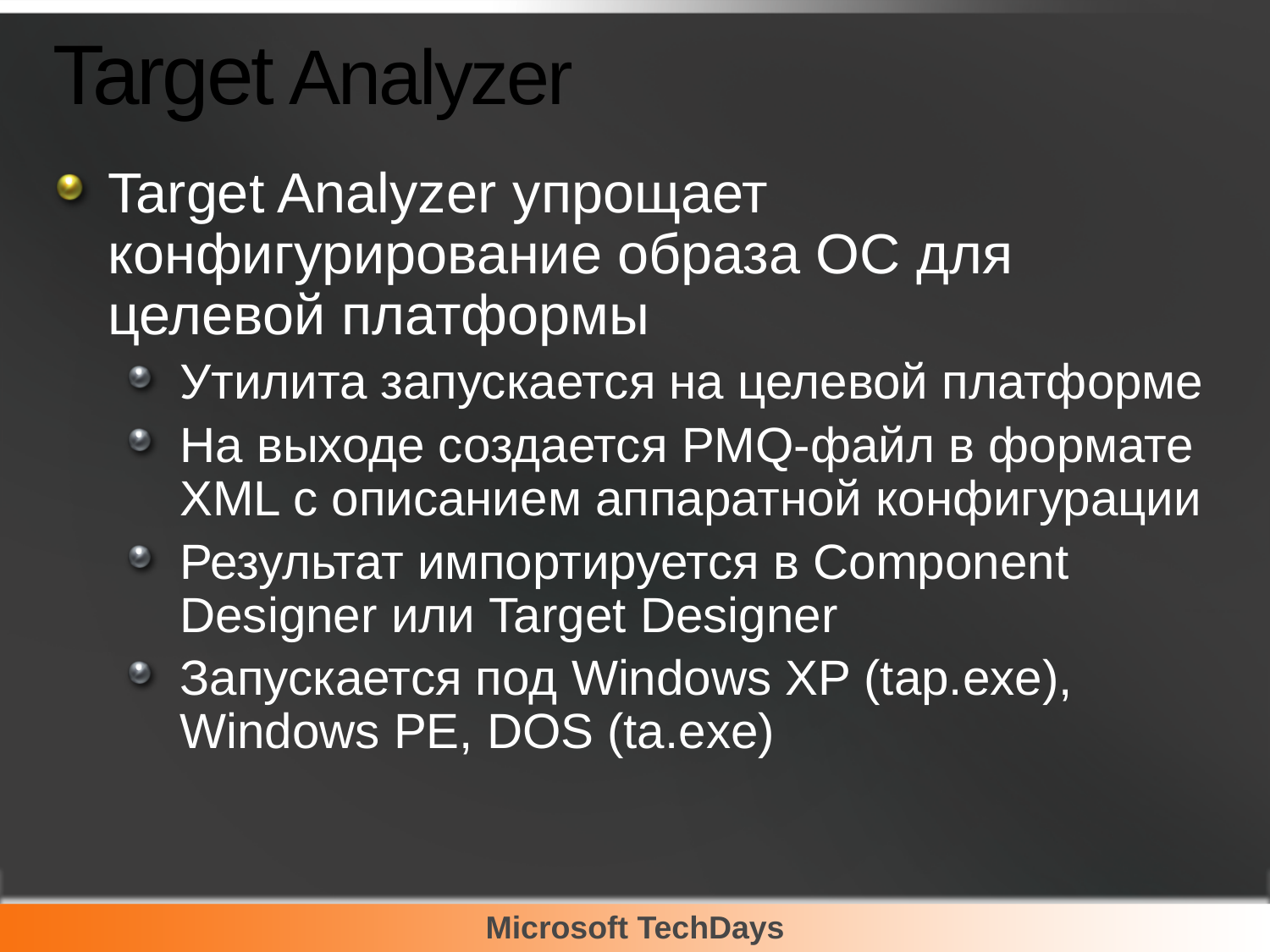

# Target Analyzer
Target Analyzer упрощает конфигурирование образа ОС для целевой платформы
Утилита запускается на целевой платформе
На выходе создается PMQ-файл в формате XML с описанием аппаратной конфигурации
Результат импортируется в Component Designer или Target Designer
Запускается под Windows XP (tap.exe),
Windows PE, DOS (ta.exe)